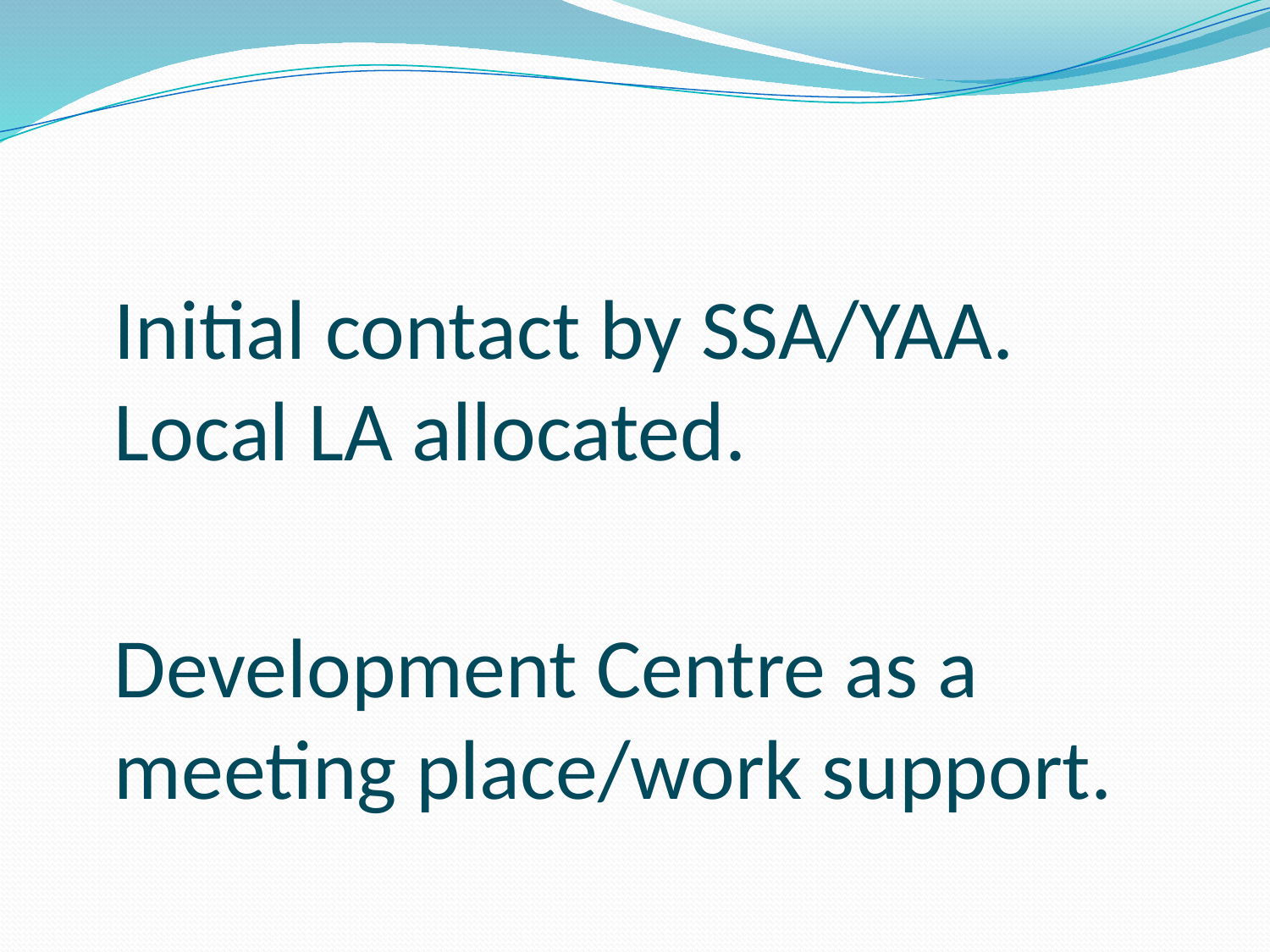

Initial contact by SSA/YAA. Local LA allocated.

  Development Centre as a meeting place/work support.